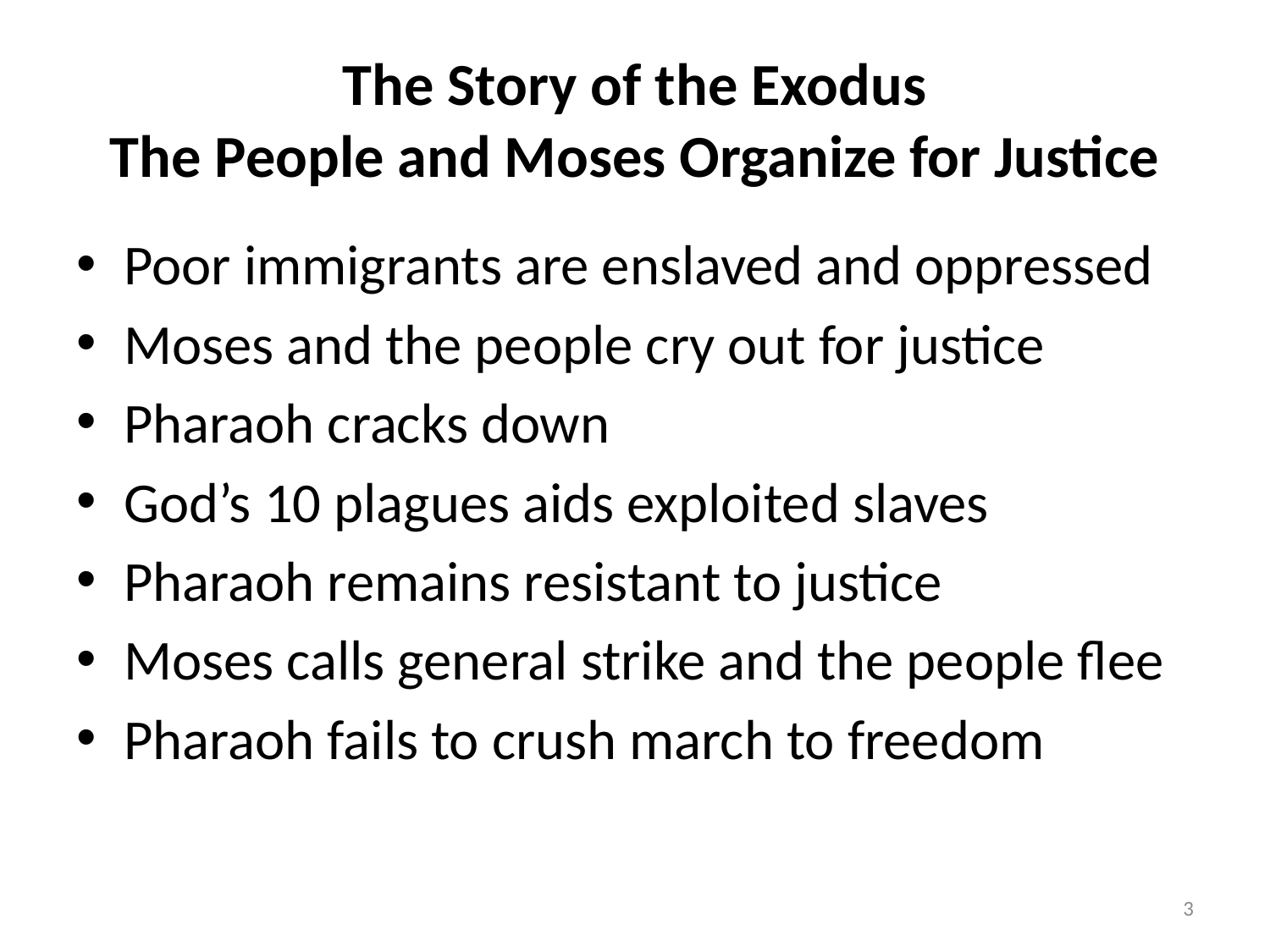

# The Story of the Exodus The People and Moses Organize for Justice
Poor immigrants are enslaved and oppressed
Moses and the people cry out for justice
Pharaoh cracks down
God’s 10 plagues aids exploited slaves
Pharaoh remains resistant to justice
Moses calls general strike and the people flee
Pharaoh fails to crush march to freedom

3